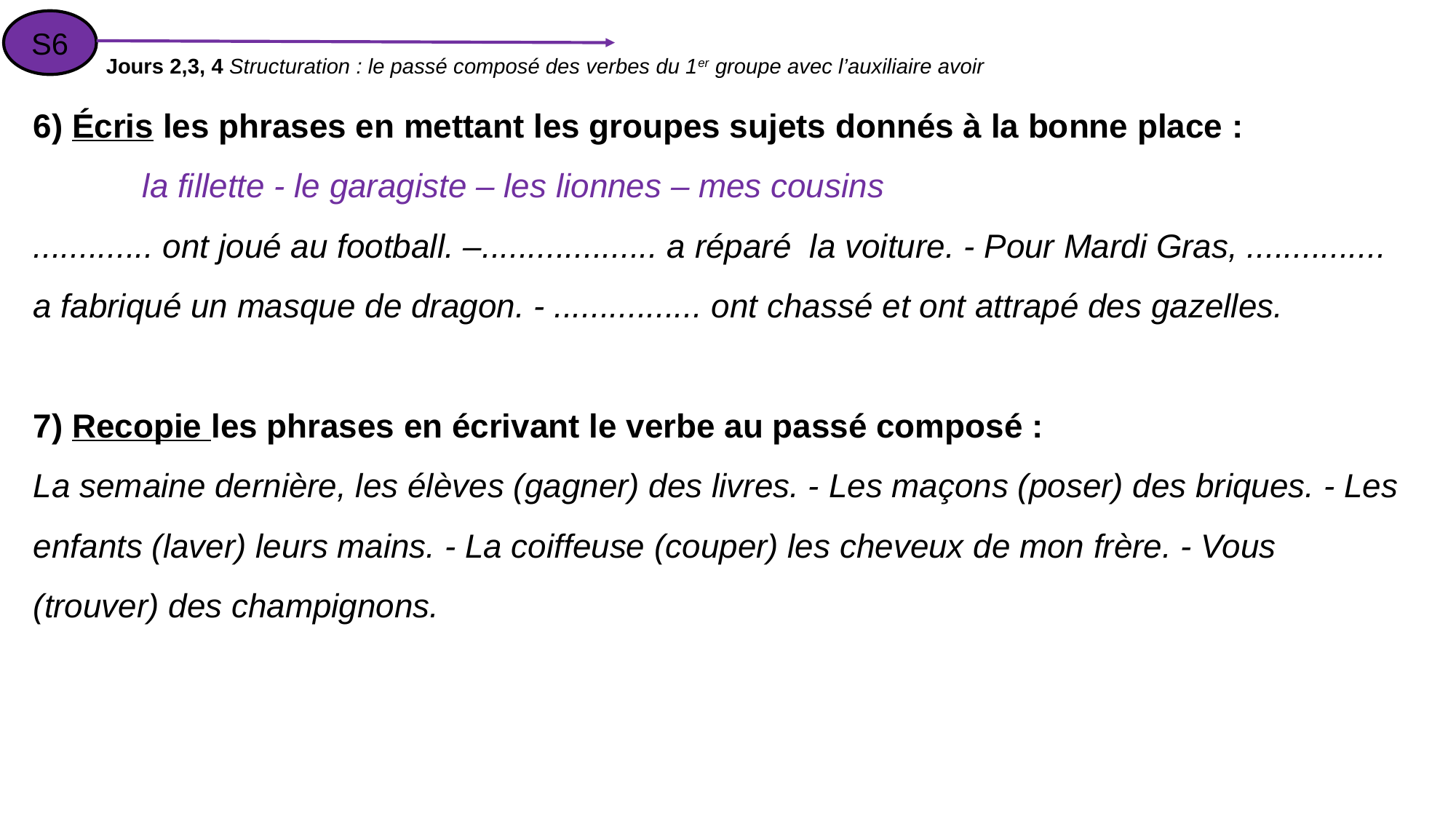

S6
Jours 2,3, 4 Structuration : le passé composé des verbes du 1er groupe avec l’auxiliaire avoir
6) écris les phrases en mettant les groupes sujets donnés à la bonne place :
	la fillette - le garagiste – les lionnes – mes cousins
............. ont joué au football. –................... a réparé  la voiture. - Pour Mardi Gras, ............... a fabriqué un masque de dragon. - ................ ont chassé et ont attrapé des gazelles.

7) Recopie les phrases en écrivant le verbe au passé composé :
La semaine dernière, les élèves (gagner) des livres. - Les maçons (poser) des briques. - Les enfants (laver) leurs mains. - La coiffeuse (couper) les cheveux de mon frère. - Vous (trouver) des champignons.